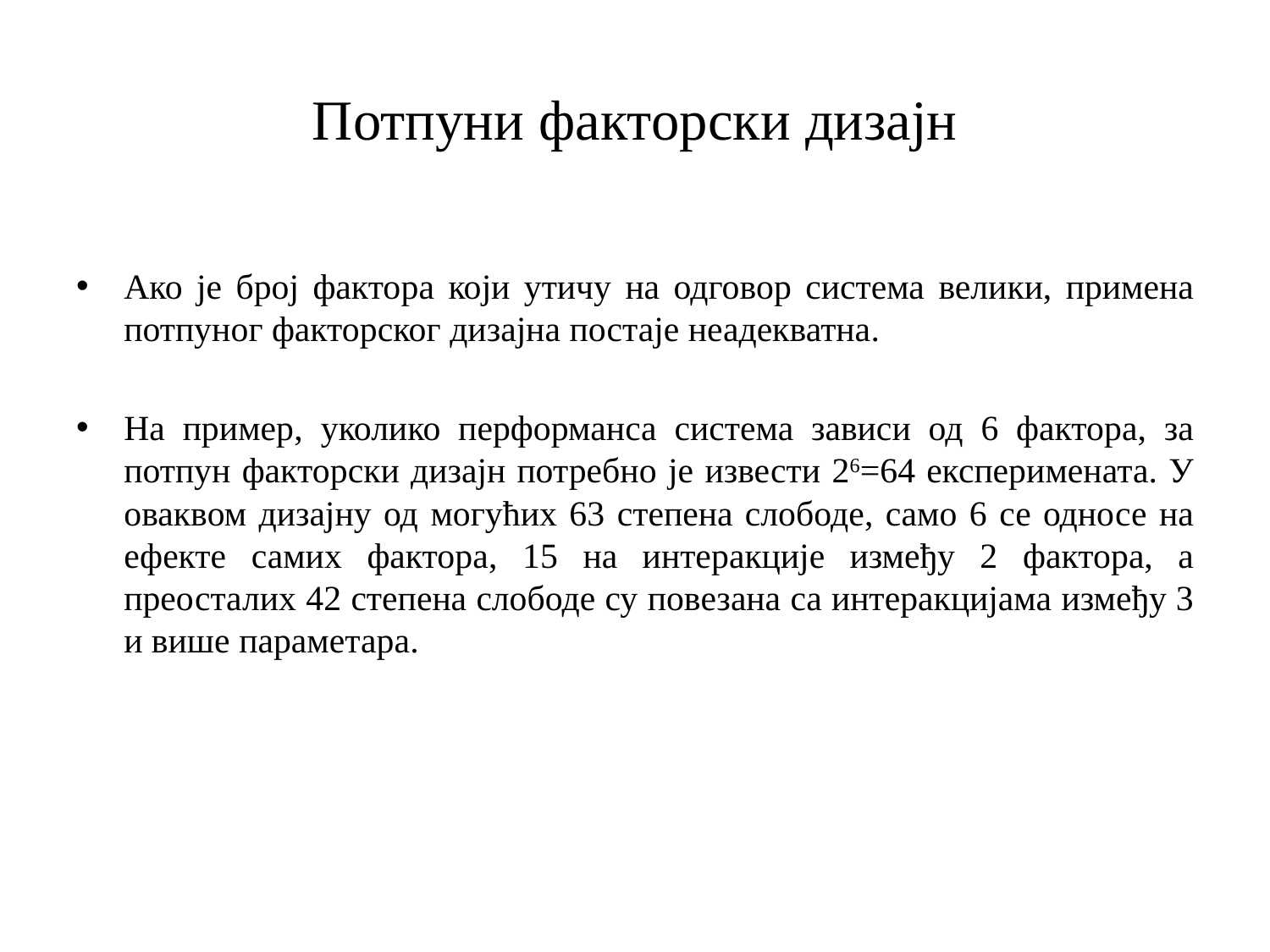

# Потпуни факторски дизајн
Ако је број фактора који утичу на одговор система велики, примена потпуног факторског дизајна постаје неадекватна.

На пример, уколико перформанса система зависи од 6 фактора, за потпун факторски дизајн потребно је извести 26=64 експеримената. У оваквом дизајну од могућих 63 степена слободе, само 6 се односе на ефекте самих фактора, 15 на интеракције између 2 фактора, а преосталих 42 степена слободе су повезана са интеракцијама између 3 и више параметара.